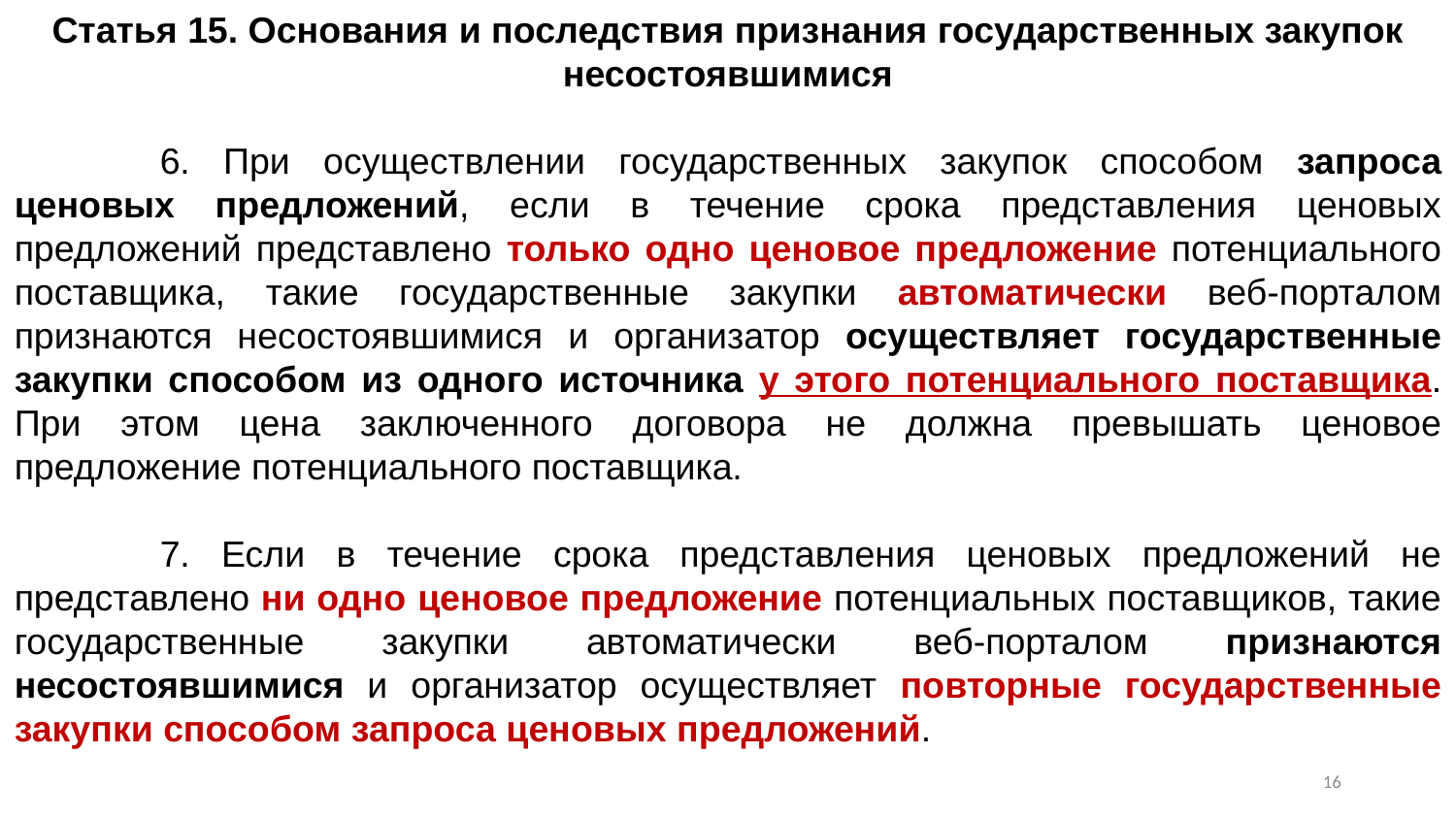

Статья 15. Основания и последствия признания государственных закупок несостоявшимися

	6. При осуществлении государственных закупок способом запроса ценовых предложений, если в течение срока представления ценовых предложений представлено только одно ценовое предложение потенциального поставщика, такие государственные закупки автоматически веб-порталом признаются несостоявшимися и организатор осуществляет государственные закупки способом из одного источника у этого потенциального поставщика. При этом цена заключенного договора не должна превышать ценовое предложение потенциального поставщика.

 	7. Если в течение срока представления ценовых предложений не представлено ни одно ценовое предложение потенциальных поставщиков, такие государственные закупки автоматически веб-порталом признаются несостоявшимися и организатор осуществляет повторные государственные закупки способом запроса ценовых предложений.
16